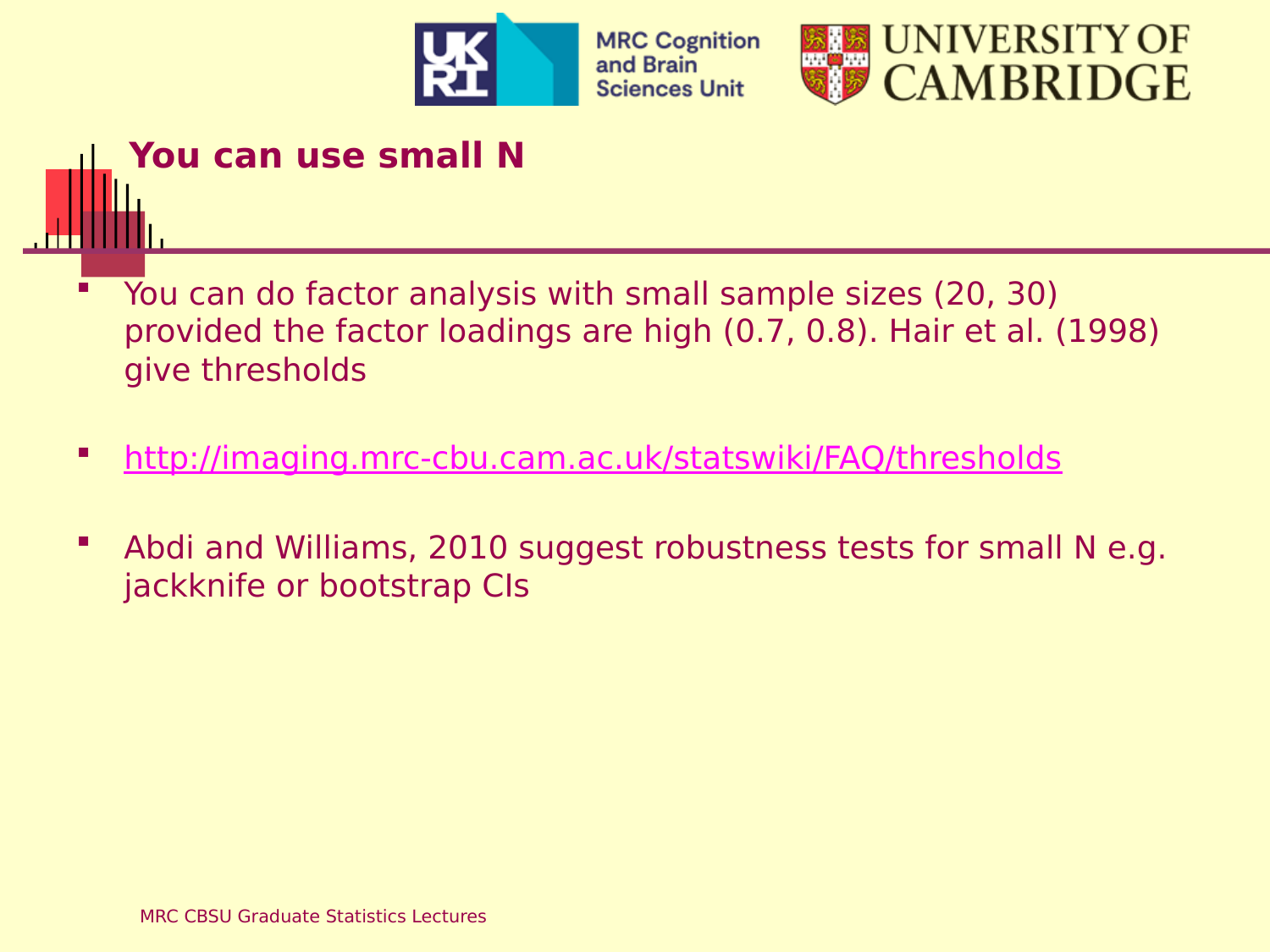

# You can use small N

You can do factor analysis with small sample sizes (20, 30) provided the factor loadings are high (0.7, 0.8). Hair et al. (1998) give thresholds

http://imaging.mrc-cbu.cam.ac.uk/statswiki/FAQ/thresholds

Abdi and Williams, 2010 suggest robustness tests for small N e.g. jackknife or bootstrap CIs
MRC CBSU Graduate Statistics Lectures